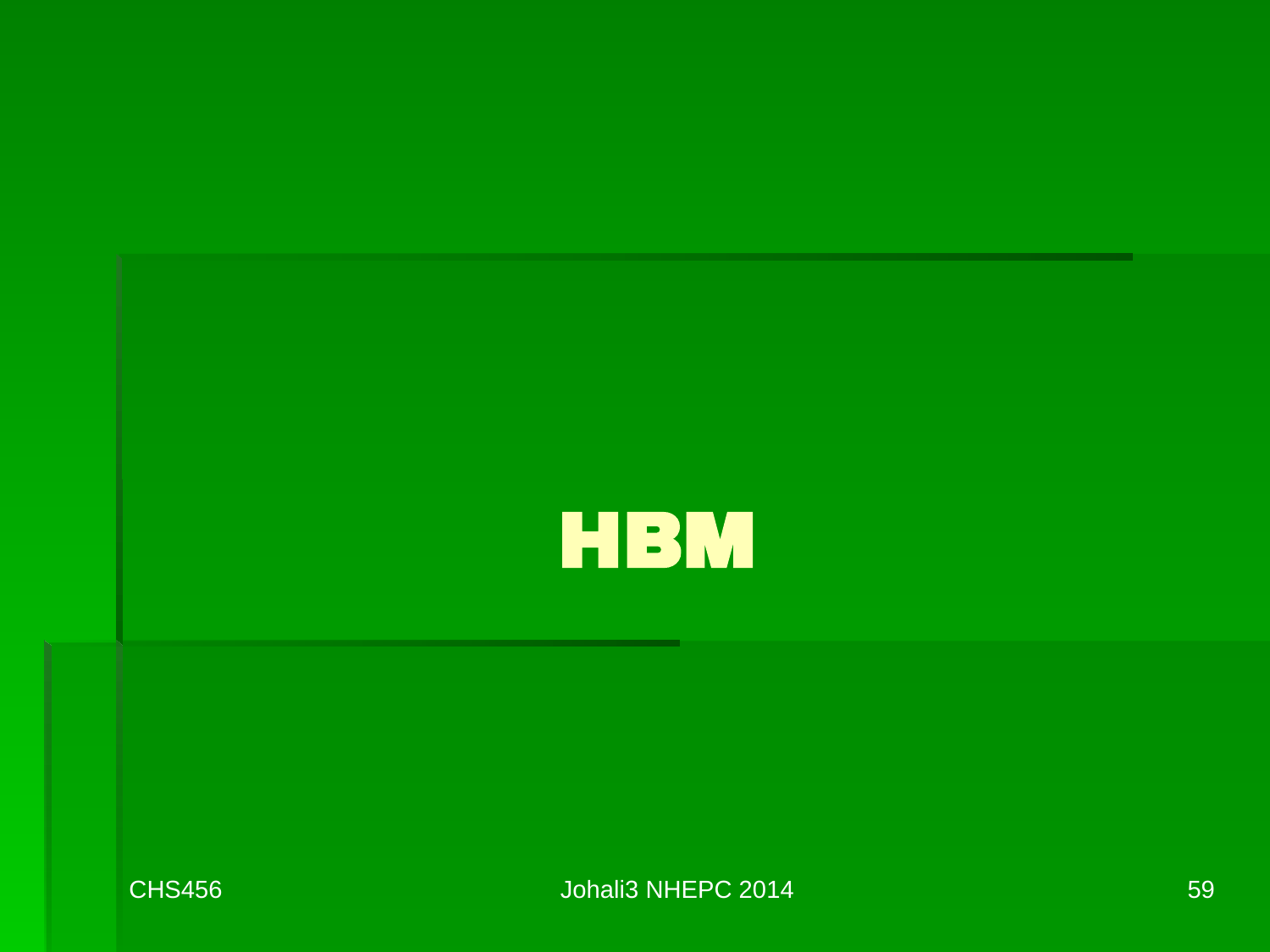

# HBM
CHS456
Johali3 NHEPC 2014
59